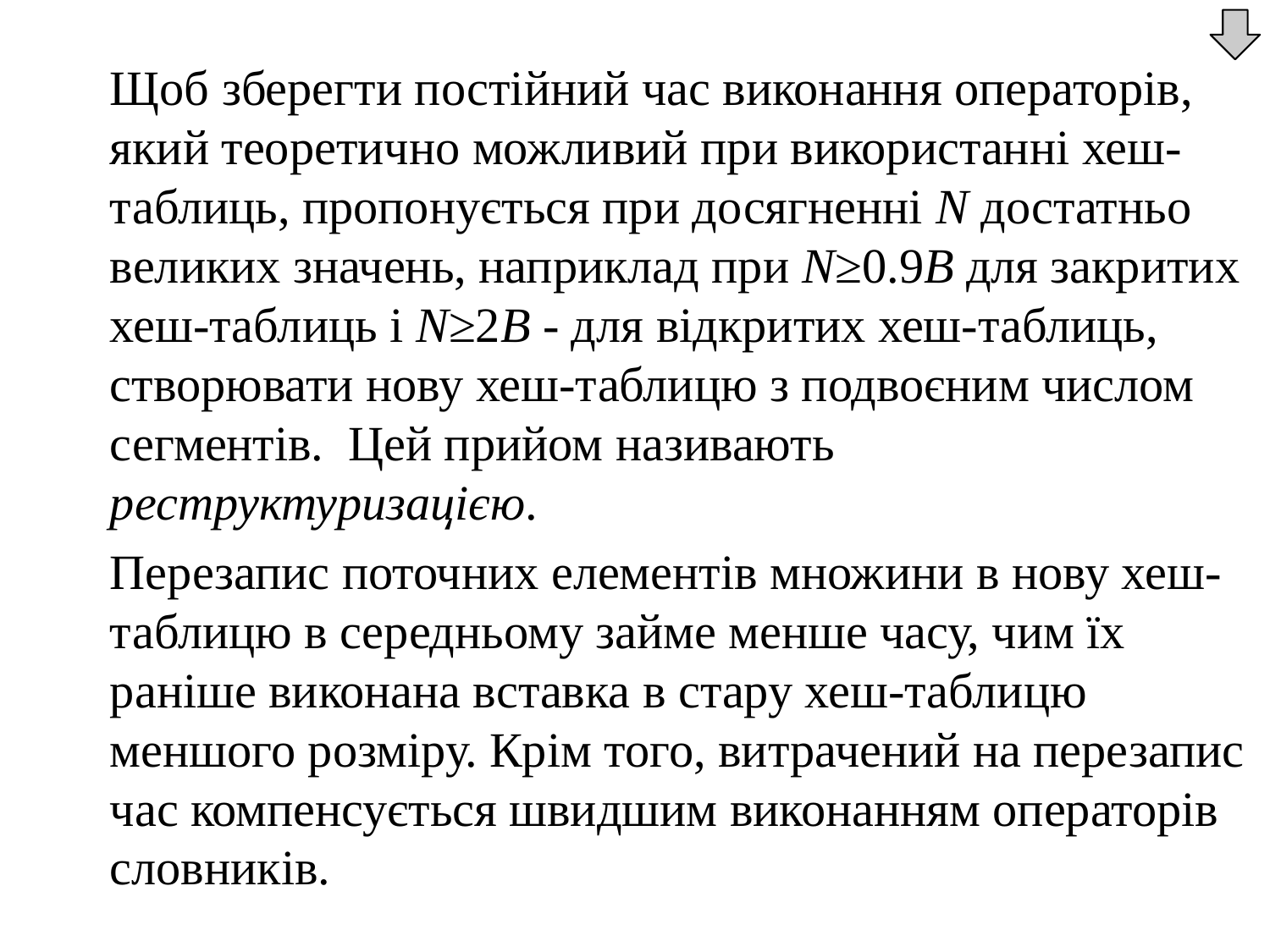

Щоб зберегти постійний час виконання операторів, який теоретично можливий при використанні хеш-таблиць, пропонується при досягненні N достатньо великих значень, наприклад при N≥0.9В для закритих хеш-таблиць і N≥2В - для відкритих хеш-таблиць, створювати нову хеш-таблицю з подвоєним числом сегментів.  Цей прийом називають реструктуризацією.
	Перезапис поточних елементів множини в нову хеш-таблицю в середньому займе менше часу, чим їх раніше виконана вставка в стару хеш-таблицю меншого розміру. Крім того, витрачений на перезапис час компенсується швидшим виконанням операторів словників.